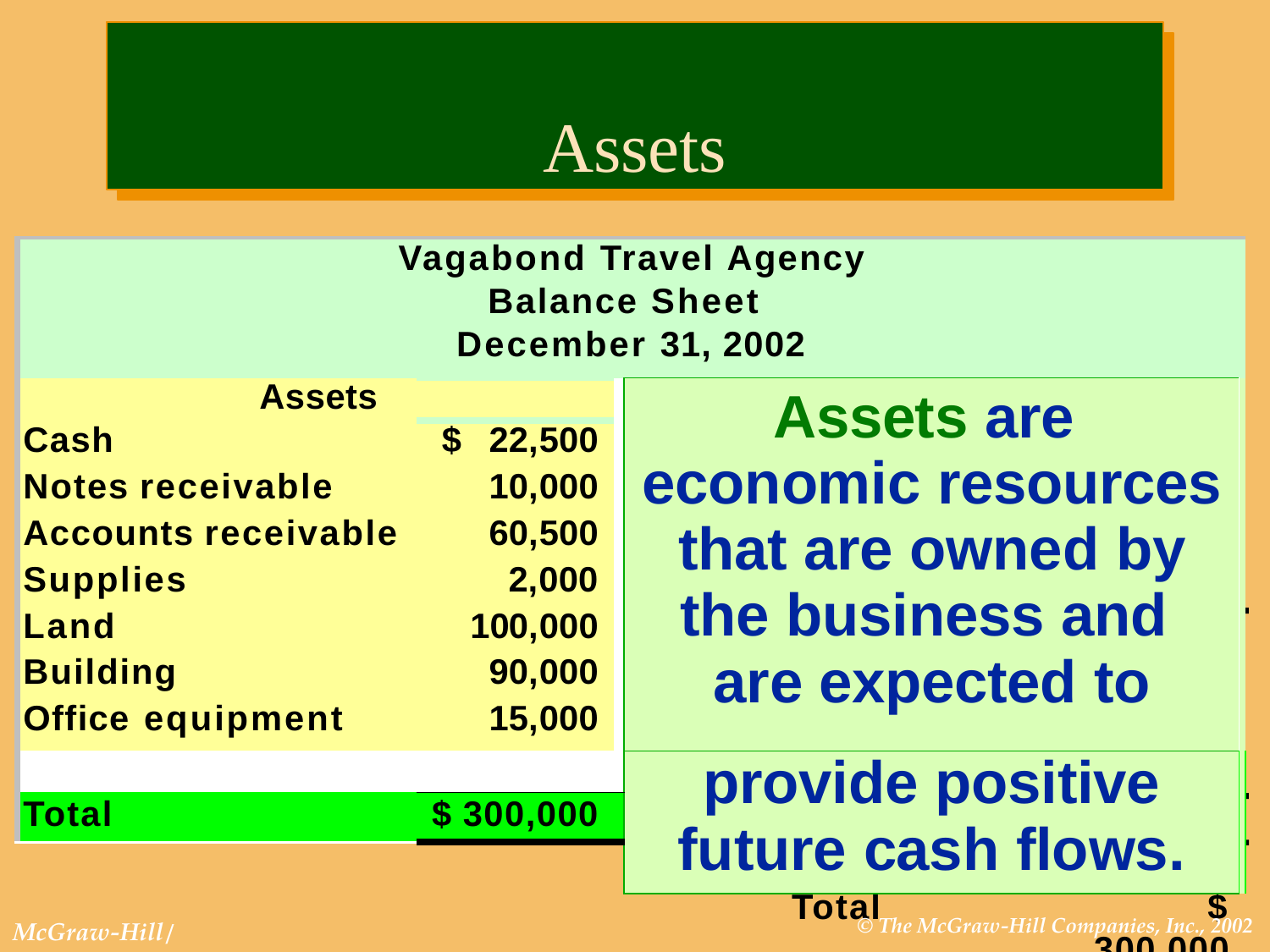

# Assets
| Vagabond Travel Agency Balance Sheet December 31, 2002 |  |  |  |  |
| --- | --- | --- | --- | --- |
| Assets |  |  | Assets are economic resources that are owned by the business and are expected to |  |
| Cash | $ 22,500 |  |  |  |
| Notes receivable | 10,000 |  |  |  |
| Accounts receivable | 60,500 |  |  |  |
| Supplies | 2,000 |  |  |  |
| Land | 100,000 |  |  |  |
| Building | 90,000 |  |  |  |
| Office equipment | 15,000 |  |  |  |
|  |  |  | provide positive future cash flows. |  |
| Total | $ 300,000 |  |  |  |
|  |  |  |  |  |
Liabilities & Owners' Equity
Liabilities:
Notes payable	$	41,000  Accounts payable		36,000
Salaries payable			3,000  Total liabilities	$	80,000
Owners' Equity:
Capital stock	150,000
Retained earnings	70,000
Total	$ 300,000

© The McGraw-Hill Companies, Inc., 2002
McGraw-Hill/Irwin